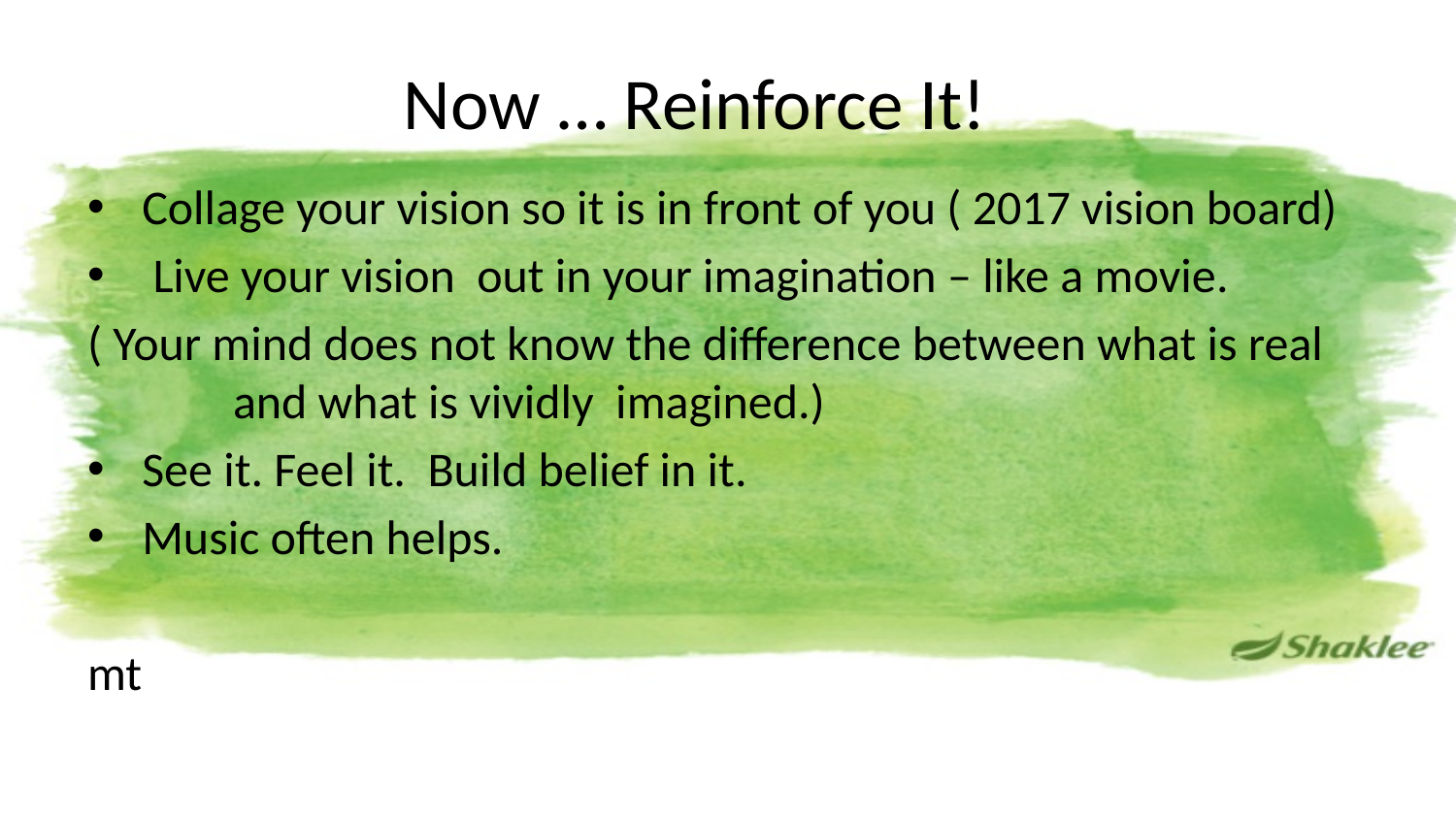

# Now … Reinforce It!
Collage your vision so it is in front of you ( 2017 vision board)
 Live your vision  out in your imagination – like a movie.
( Your mind does not know the difference between what is real 	and what is vividly  imagined.)
See it. Feel it.  Build belief in it.
Music often helps.

mt